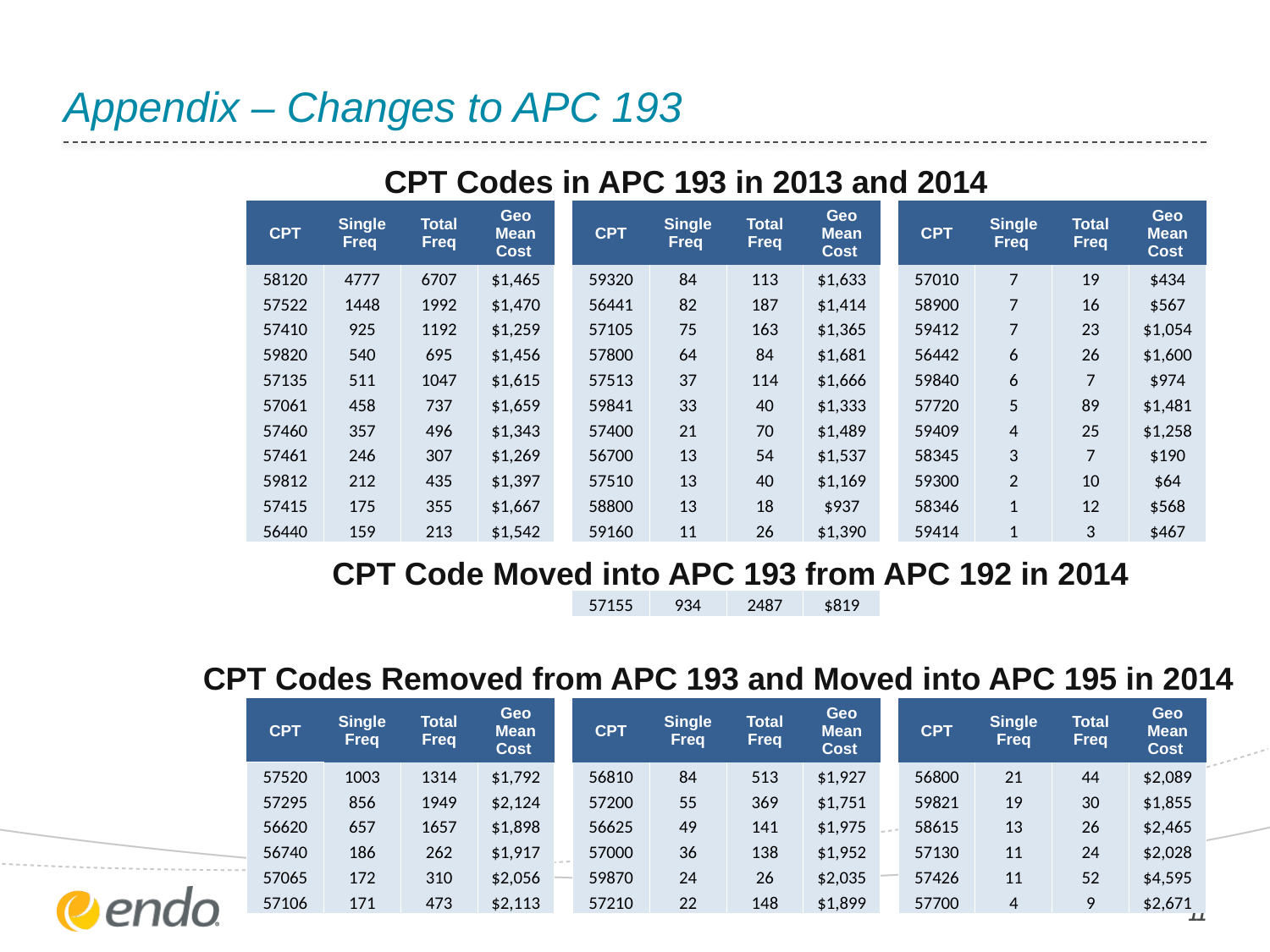

# Appendix – Changes to APC 193
CPT Codes in APC 193 in 2013 and 2014
| CPT | Single Freq | Total Freq | Geo Mean Cost |  | CPT | Single Freq | Total Freq | Geo Mean Cost |  | CPT | Single Freq | Total Freq | Geo Mean Cost |
| --- | --- | --- | --- | --- | --- | --- | --- | --- | --- | --- | --- | --- | --- |
| 58120 | 4777 | 6707 | $1,465 |  | 59320 | 84 | 113 | $1,633 |  | 57010 | 7 | 19 | $434 |
| 57522 | 1448 | 1992 | $1,470 |  | 56441 | 82 | 187 | $1,414 |  | 58900 | 7 | 16 | $567 |
| 57410 | 925 | 1192 | $1,259 |  | 57105 | 75 | 163 | $1,365 |  | 59412 | 7 | 23 | $1,054 |
| 59820 | 540 | 695 | $1,456 |  | 57800 | 64 | 84 | $1,681 |  | 56442 | 6 | 26 | $1,600 |
| 57135 | 511 | 1047 | $1,615 |  | 57513 | 37 | 114 | $1,666 |  | 59840 | 6 | 7 | $974 |
| 57061 | 458 | 737 | $1,659 |  | 59841 | 33 | 40 | $1,333 |  | 57720 | 5 | 89 | $1,481 |
| 57460 | 357 | 496 | $1,343 |  | 57400 | 21 | 70 | $1,489 |  | 59409 | 4 | 25 | $1,258 |
| 57461 | 246 | 307 | $1,269 |  | 56700 | 13 | 54 | $1,537 |  | 58345 | 3 | 7 | $190 |
| 59812 | 212 | 435 | $1,397 |  | 57510 | 13 | 40 | $1,169 |  | 59300 | 2 | 10 | $64 |
| 57415 | 175 | 355 | $1,667 |  | 58800 | 13 | 18 | $937 |  | 58346 | 1 | 12 | $568 |
| 56440 | 159 | 213 | $1,542 |  | 59160 | 11 | 26 | $1,390 |  | 59414 | 1 | 3 | $467 |
|  |  |  |  |  |  |  |  |  |  |  |  |  |  |
|  |  |  |  |  | 57155 | 934 | 2487 | $819 |  |  |  |  |  |
|  |  |  |  |  |  |  |  |  |  |  |  |  |  |
| CPT | Single Freq | Total Freq | Geo Mean Cost |  | CPT | Single Freq | Total Freq | Geo Mean Cost |  | CPT | Single Freq | Total Freq | Geo Mean Cost |
| 57520 | 1003 | 1314 | $1,792 |  | 56810 | 84 | 513 | $1,927 |  | 56800 | 21 | 44 | $2,089 |
| 57295 | 856 | 1949 | $2,124 |  | 57200 | 55 | 369 | $1,751 |  | 59821 | 19 | 30 | $1,855 |
| 56620 | 657 | 1657 | $1,898 |  | 56625 | 49 | 141 | $1,975 |  | 58615 | 13 | 26 | $2,465 |
| 56740 | 186 | 262 | $1,917 |  | 57000 | 36 | 138 | $1,952 |  | 57130 | 11 | 24 | $2,028 |
| 57065 | 172 | 310 | $2,056 |  | 59870 | 24 | 26 | $2,035 |  | 57426 | 11 | 52 | $4,595 |
| 57106 | 171 | 473 | $2,113 |  | 57210 | 22 | 148 | $1,899 |  | 57700 | 4 | 9 | $2,671 |
CPT Code Moved into APC 193 from APC 192 in 2014
CPT Codes Removed from APC 193 and Moved into APC 195 in 2014
11